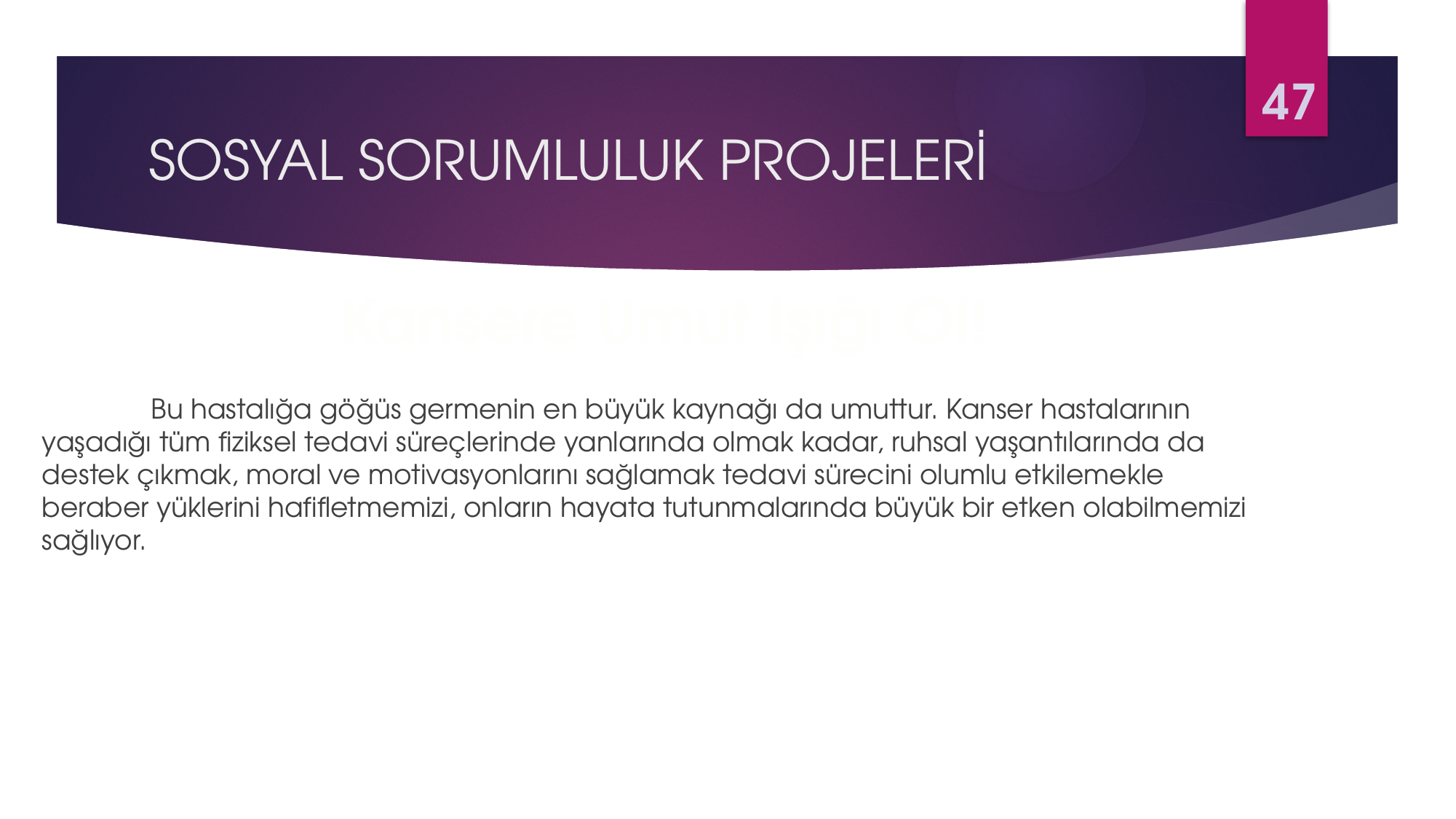

47
# SOSYAL SORUMLULUK PROJELERİ
Kansere Umut Işığı Ol!
	Bu hastalığa göğüs germenin en büyük kaynağı da umuttur. Kanser hastalarının yaşadığı tüm fiziksel tedavi süreçlerinde yanlarında olmak kadar, ruhsal yaşantılarında da destek çıkmak, moral ve motivasyonlarını sağlamak tedavi sürecini olumlu etkilemekle beraber yüklerini hafifletmemizi, onların hayata tutunmalarında büyük bir etken olabilmemizi sağlıyor.